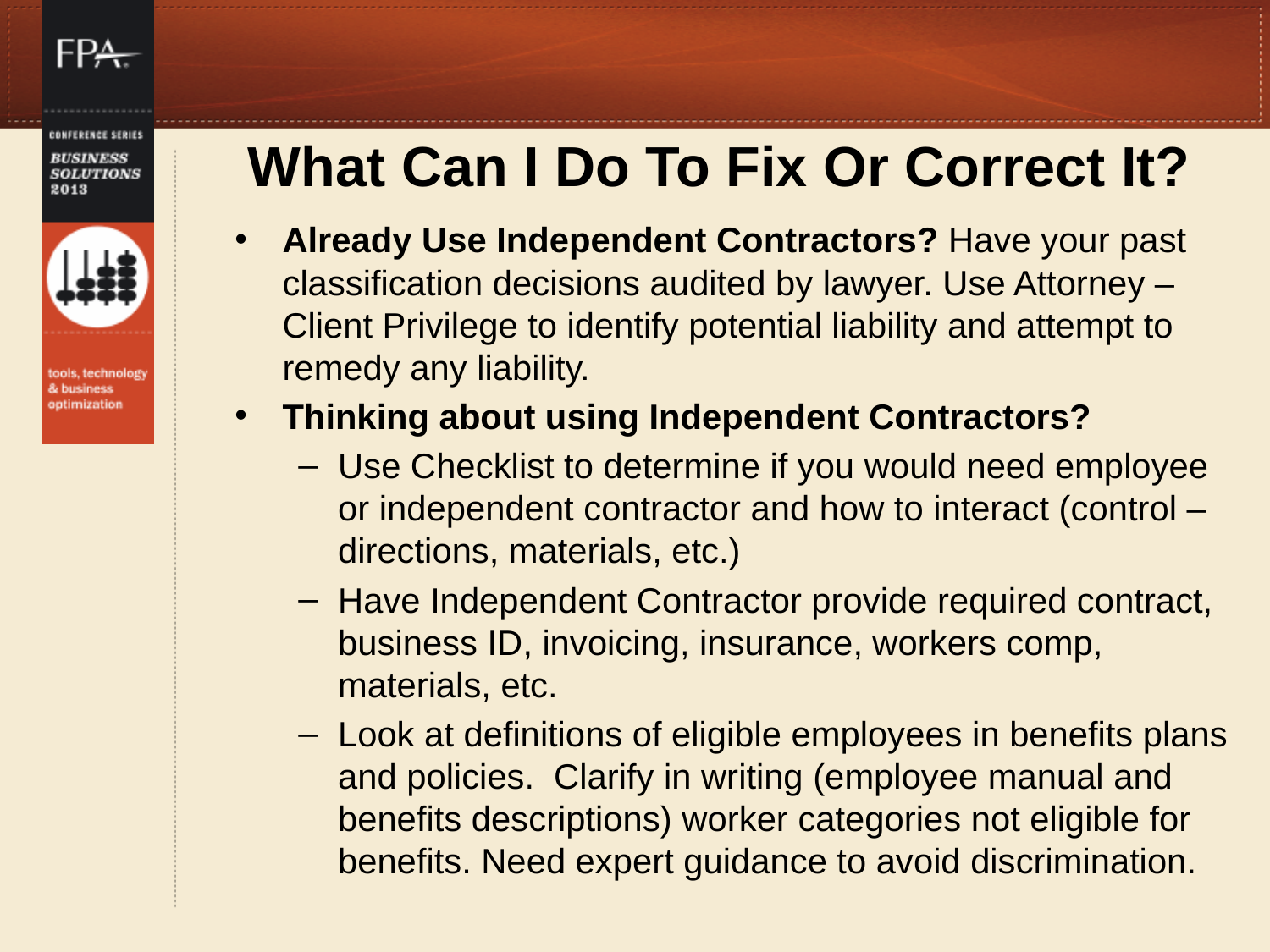

# What Can I Do To Fix Or Correct It?
Already Use Independent Contractors? Have your past classification decisions audited by lawyer. Use Attorney – Client Privilege to identify potential liability and attempt to remedy any liability.
Thinking about using Independent Contractors?
Use Checklist to determine if you would need employee or independent contractor and how to interact (control – directions, materials, etc.)
Have Independent Contractor provide required contract, business ID, invoicing, insurance, workers comp, materials, etc.
Look at definitions of eligible employees in benefits plans and policies.  Clarify in writing (employee manual and benefits descriptions) worker categories not eligible for benefits. Need expert guidance to avoid discrimination.